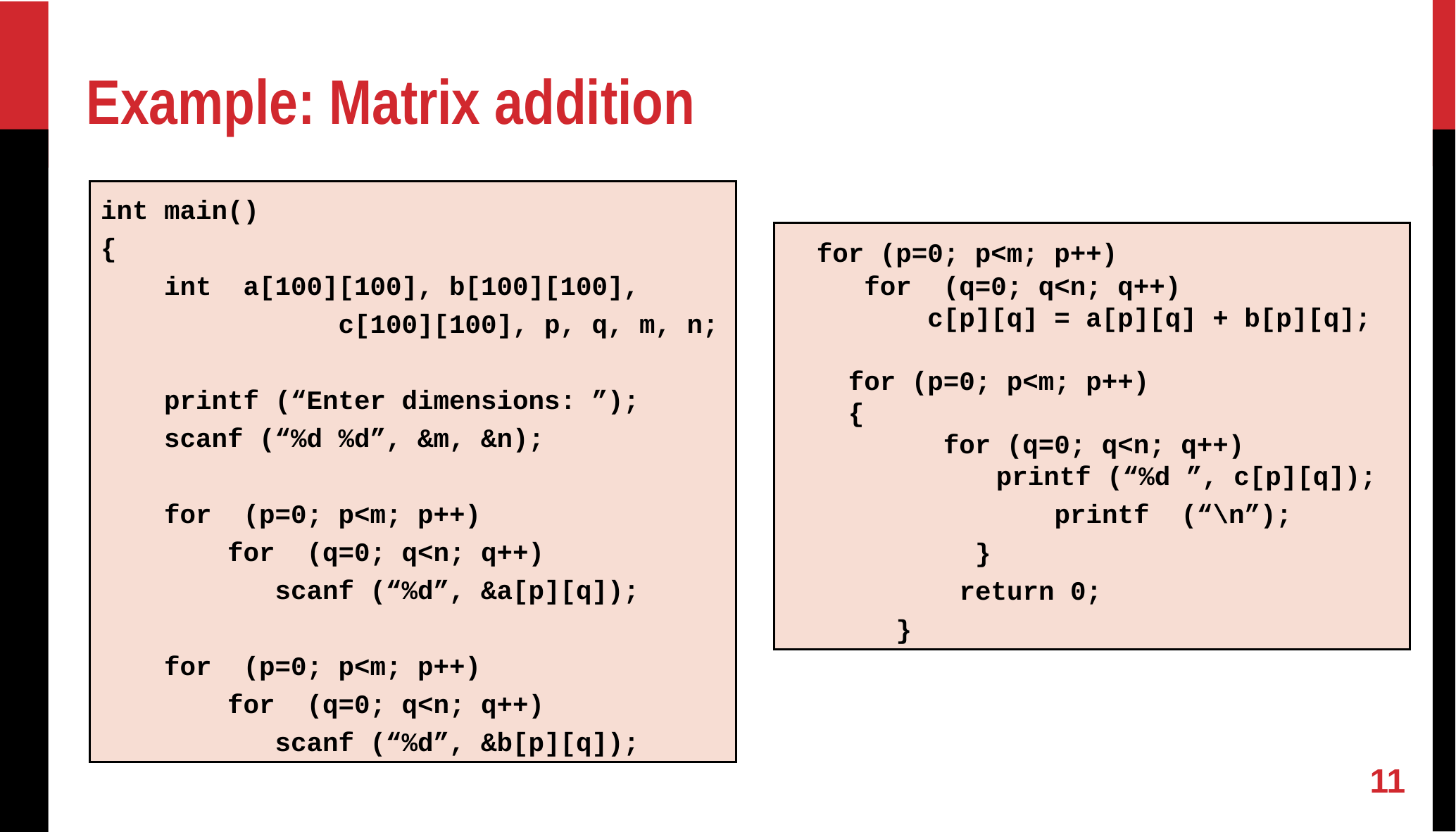

Example: Matrix addition
int main()
{
    int  a[100][100], b[100][100],
               c[100][100], p, q, m, n;

    printf (“Enter dimensions: ”);
    scanf (“%d %d”, &m, &n);

    for  (p=0; p<m; p++)
        for  (q=0; q<n; q++)
           scanf (“%d”, &a[p][q]);

    for  (p=0; p<m; p++)
        for  (q=0; q<n; q++)
           scanf (“%d”, &b[p][q]);
    for (p=0; p<m; p++)
     for  (q=0; q<n; q++)
         c[p][q] = a[p][q] + b[p][q];

    for (p=0; p<m; p++)
    {
          for (q=0; q<n; q++)
printf (“%d ”, c[p][q]);
		printf  (“\n”);
     }
    return 0;
}
11